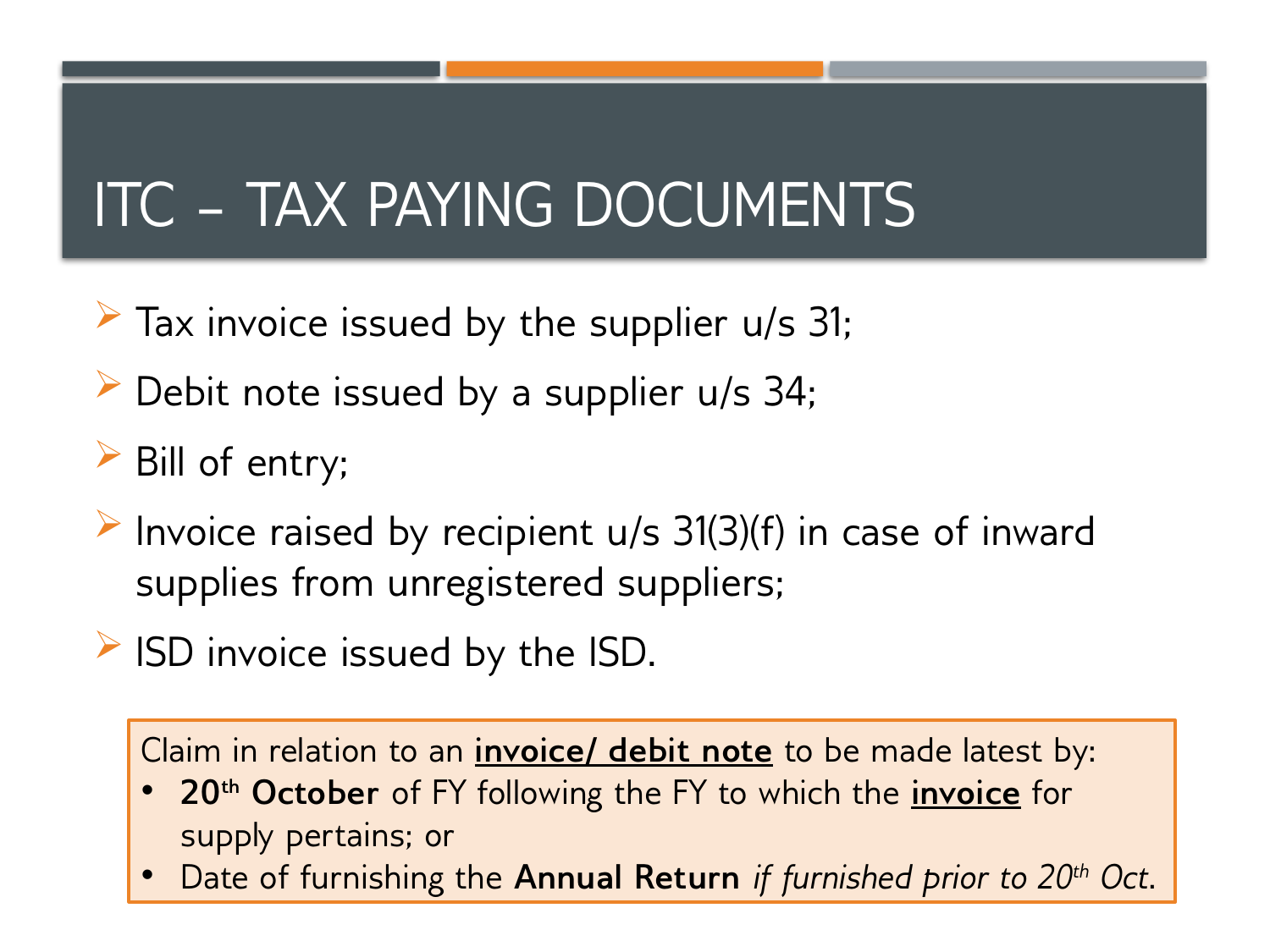

# ITC – tax paying documents
Tax invoice issued by the supplier u/s 31;
Debit note issued by a supplier u/s 34;
Bill of entry;
Invoice raised by recipient u/s 31(3)(f) in case of inward supplies from unregistered suppliers;
ISD invoice issued by the ISD.
Claim in relation to an invoice/ debit note to be made latest by:
20th October of FY following the FY to which the invoice for supply pertains; or
Date of furnishing the Annual Return if furnished prior to 20th Oct.